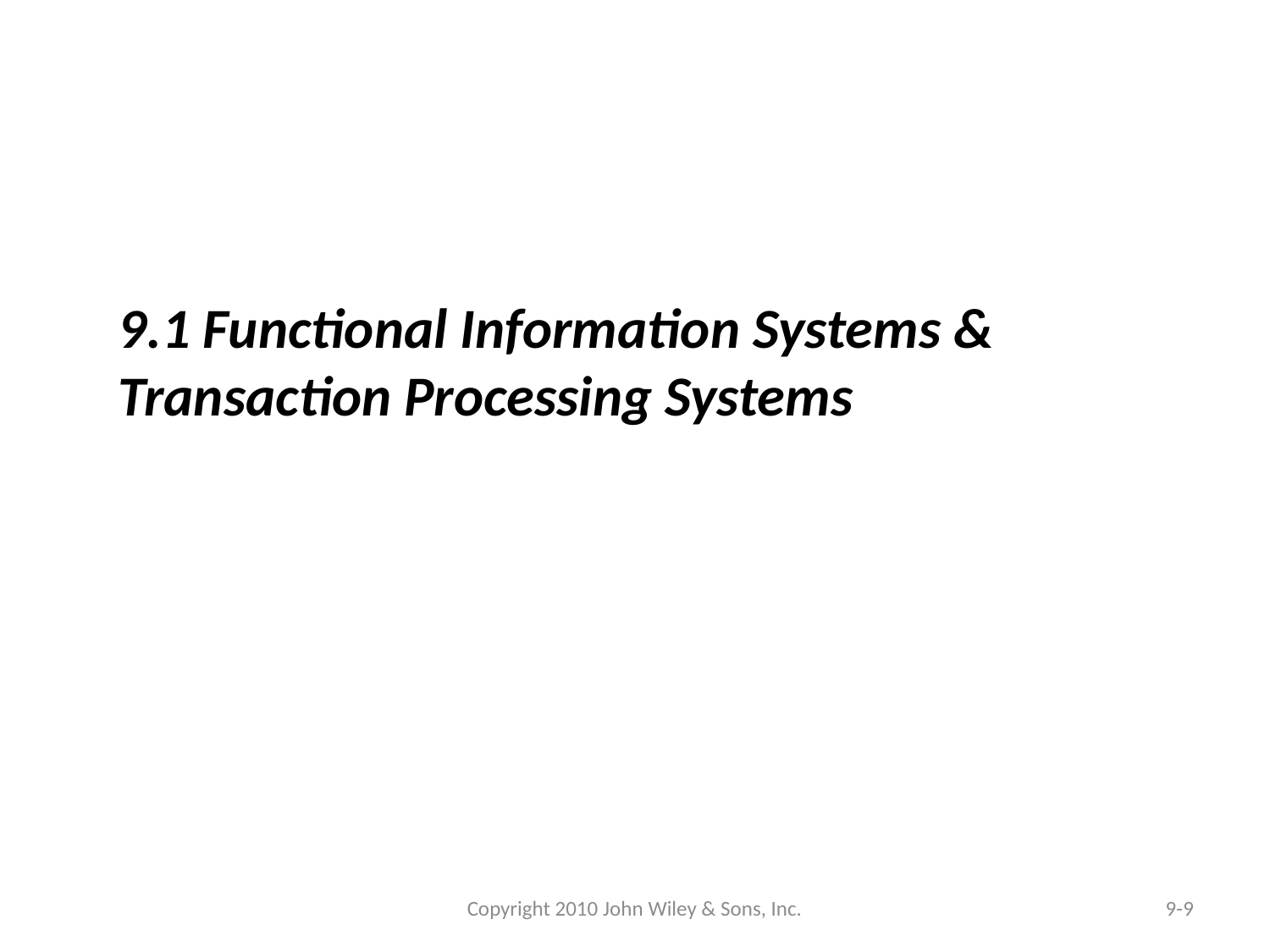

9.1 Functional Information Systems & Transaction Processing Systems
Copyright 2010 John Wiley & Sons, Inc.
9-9